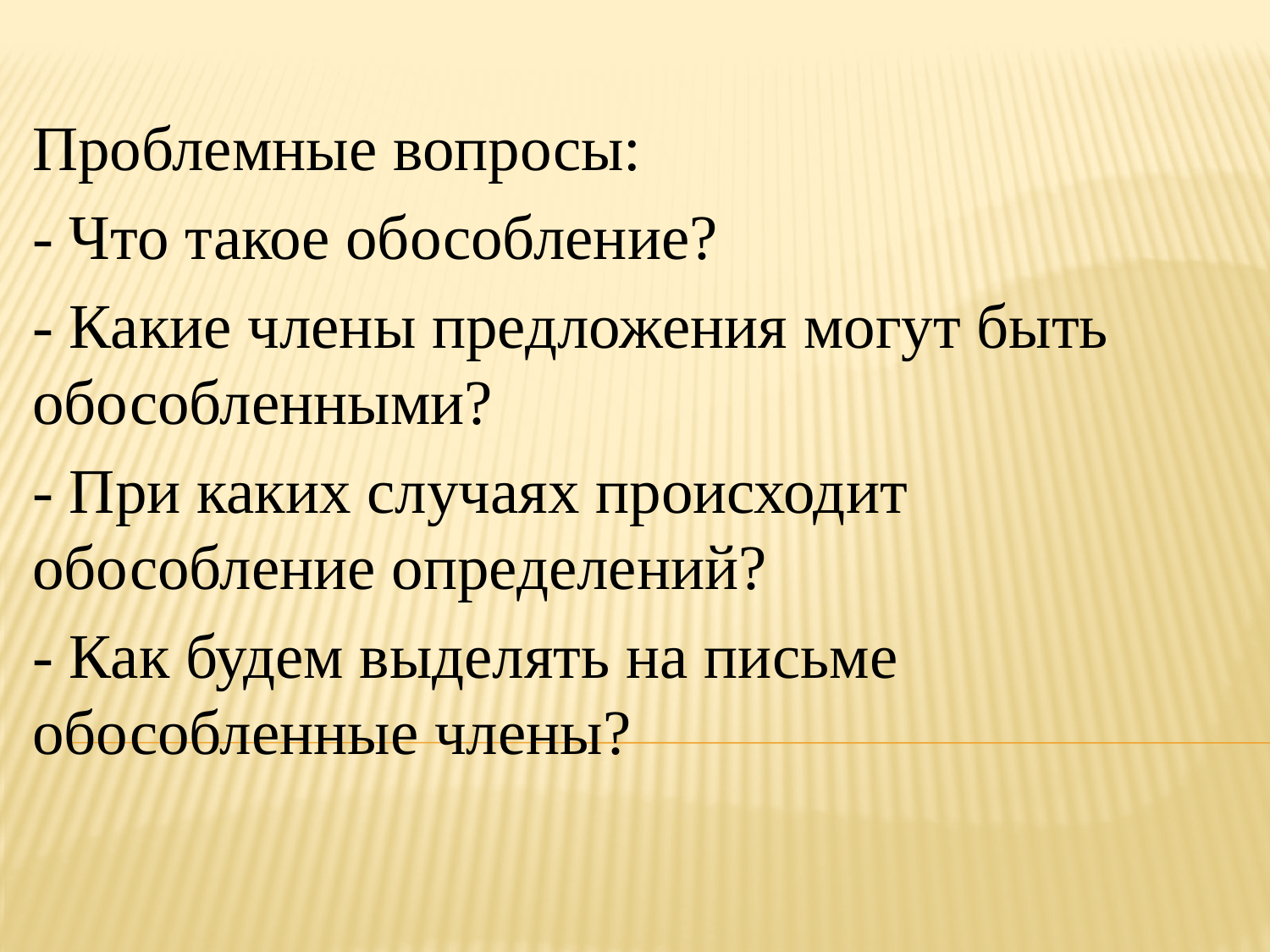

Проблемные вопросы:
- Что такое обособление?
- Какие члены предложения могут быть обособленными?
- При каких случаях происходит обособление определений?
- Как будем выделять на письме обособленные члены?